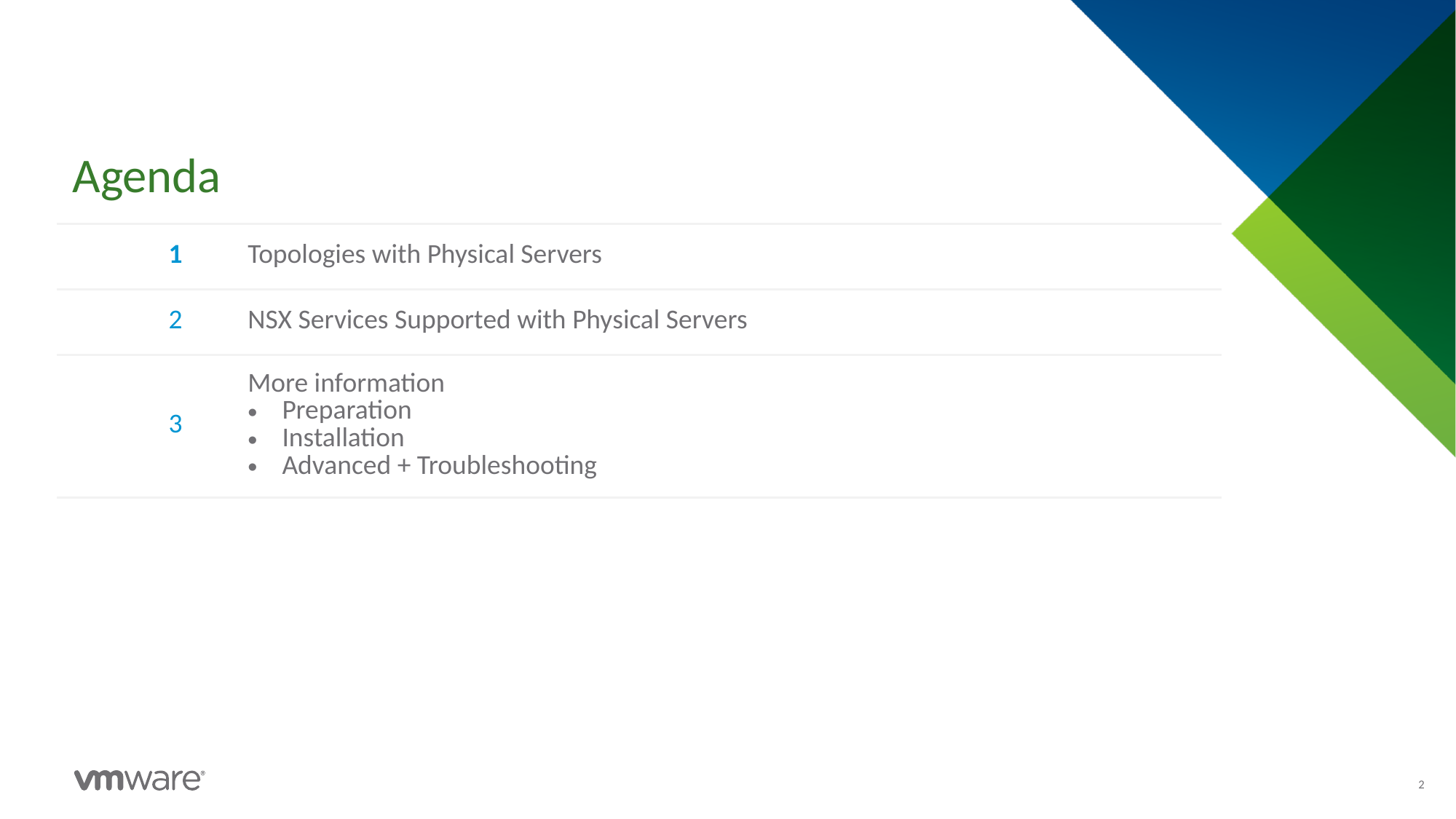

| 1 | Topologies with Physical Servers |
| --- | --- |
| 2 | NSX Services Supported with Physical Servers |
| 3 | More information Preparation Installation Advanced + Troubleshooting |